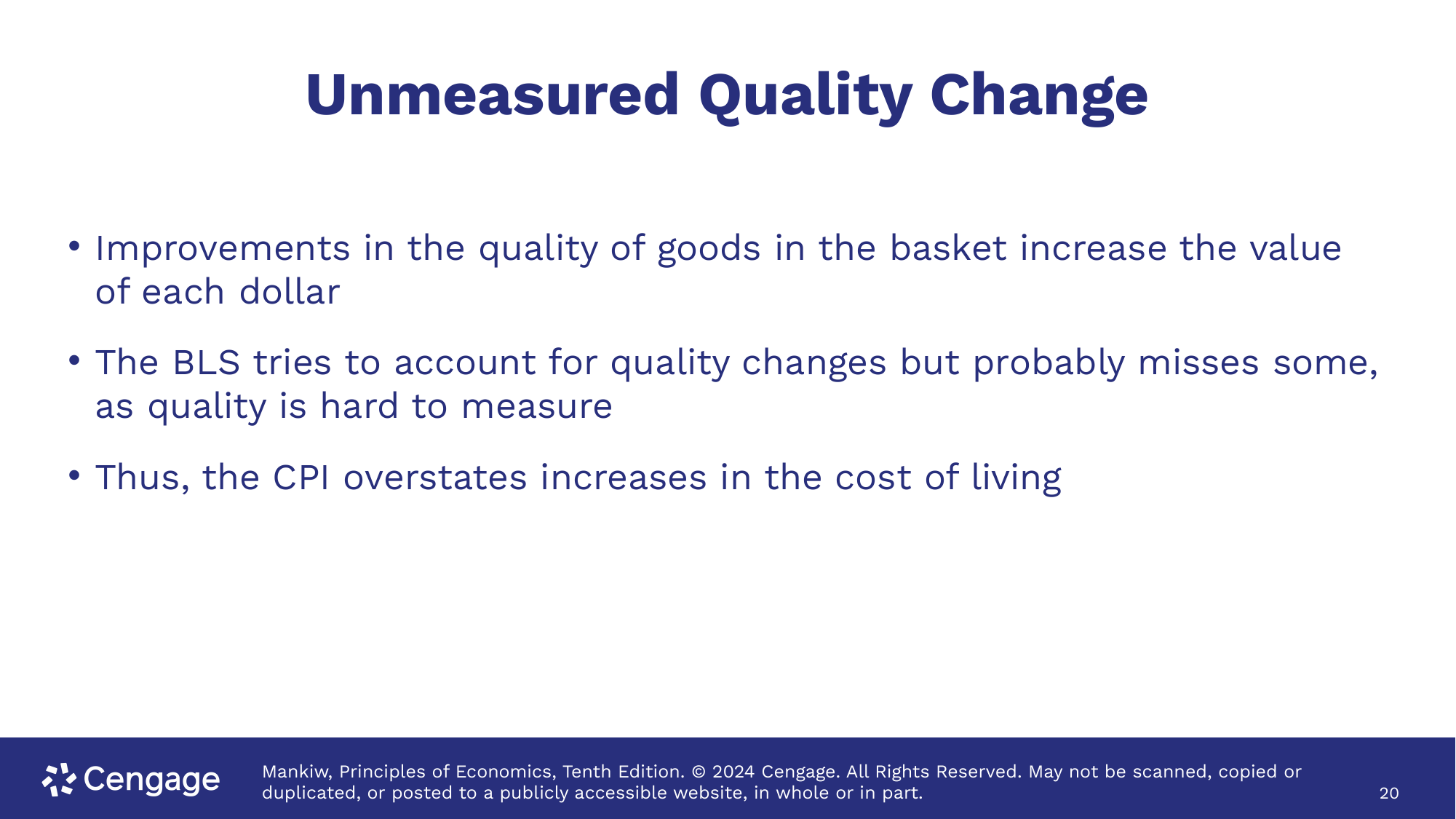

# Unmeasured Quality Change
Improvements in the quality of goods in the basket increase the value of each dollar
The BLS tries to account for quality changes but probably misses some, as quality is hard to measure
Thus, the CPI overstates increases in the cost of living